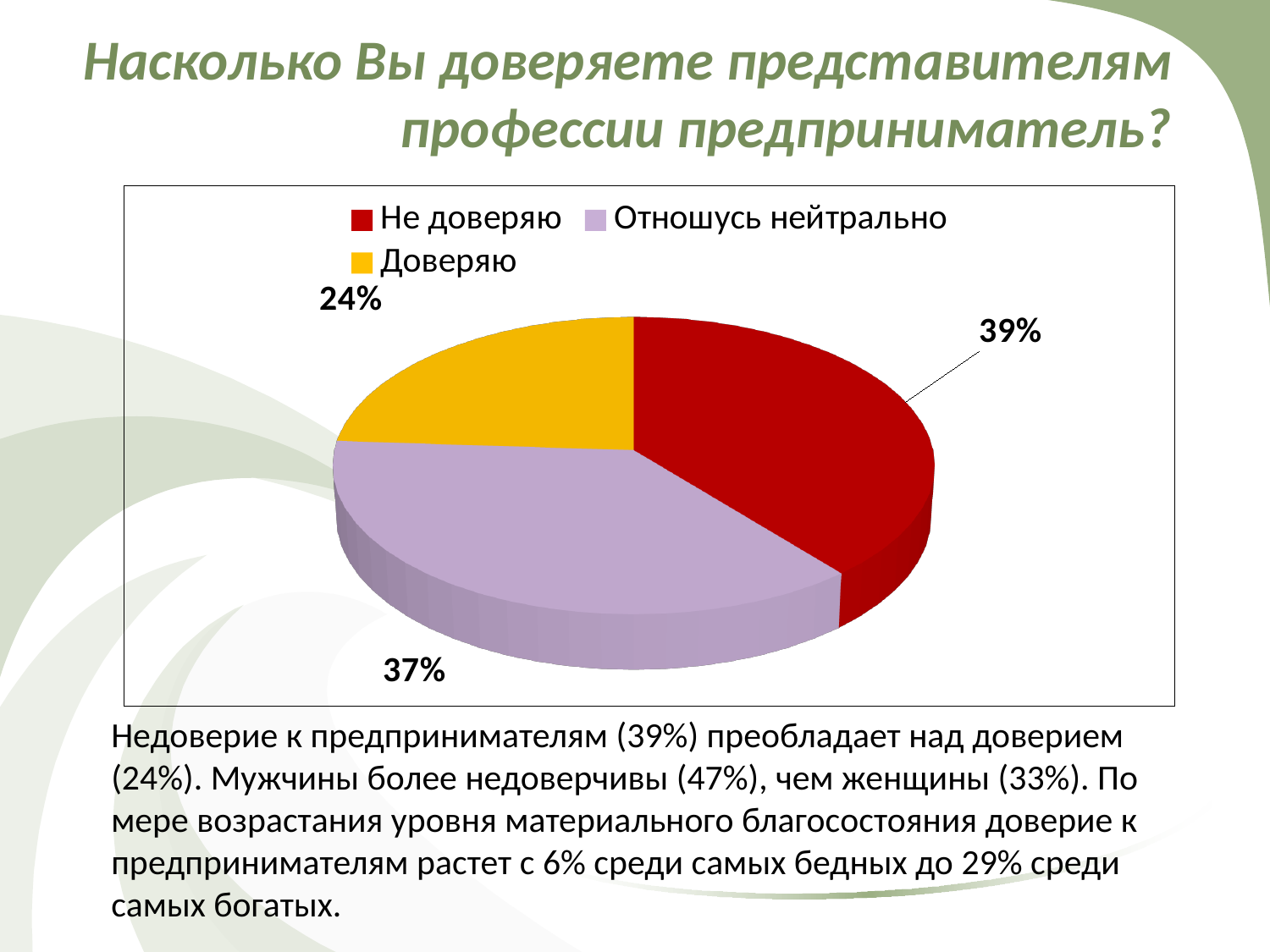

# Насколько Вы доверяете представителям профессии предприниматель?

[unsupported chart]

Недоверие к предпринимателям (39%) преобладает над доверием (24%). Мужчины более недоверчивы (47%), чем женщины (33%). По мере возрастания уровня материального благосостояния доверие к предпринимателям растет с 6% среди самых бедных до 29% среди самых богатых.